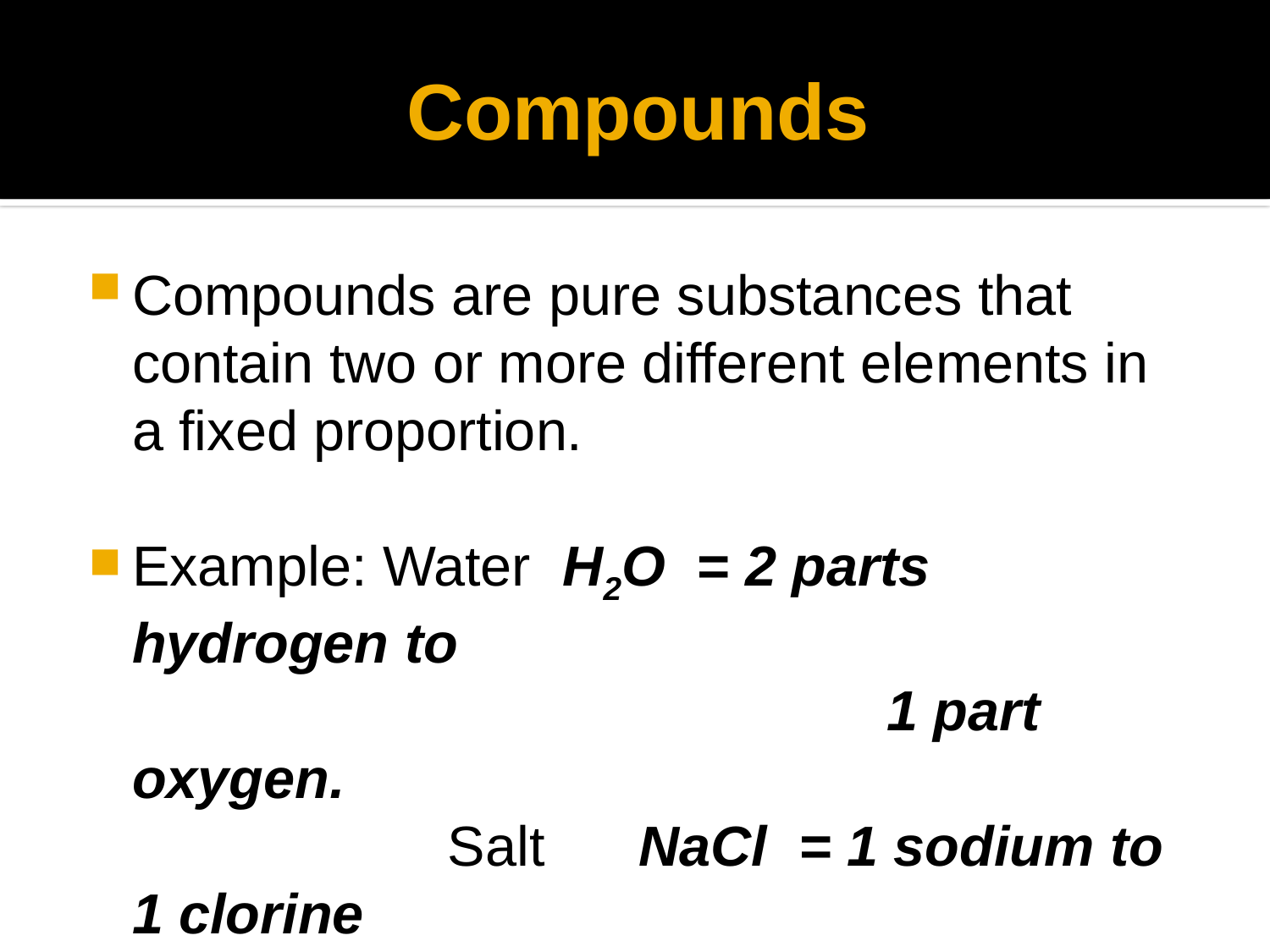

# Compounds
Compounds are pure substances that contain two or more different elements in a fixed proportion.

Example: Water  H2O  = 2 parts hydrogen to
                                                   1 part oxygen.
                       Salt      NaCl  = 1 sodium to 1 clorine